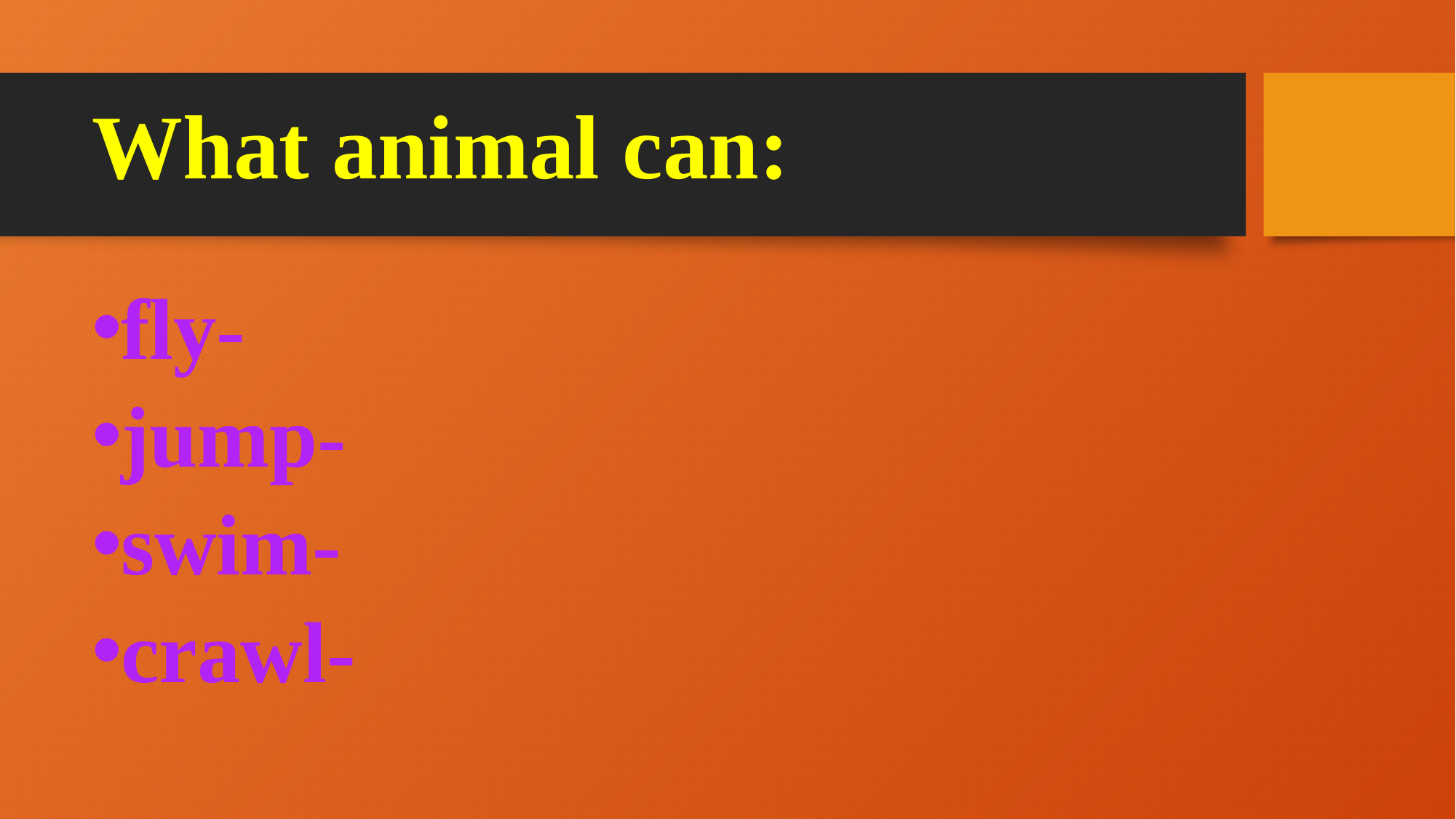

# What animal can:
fly-
jump-
swim-
crawl-